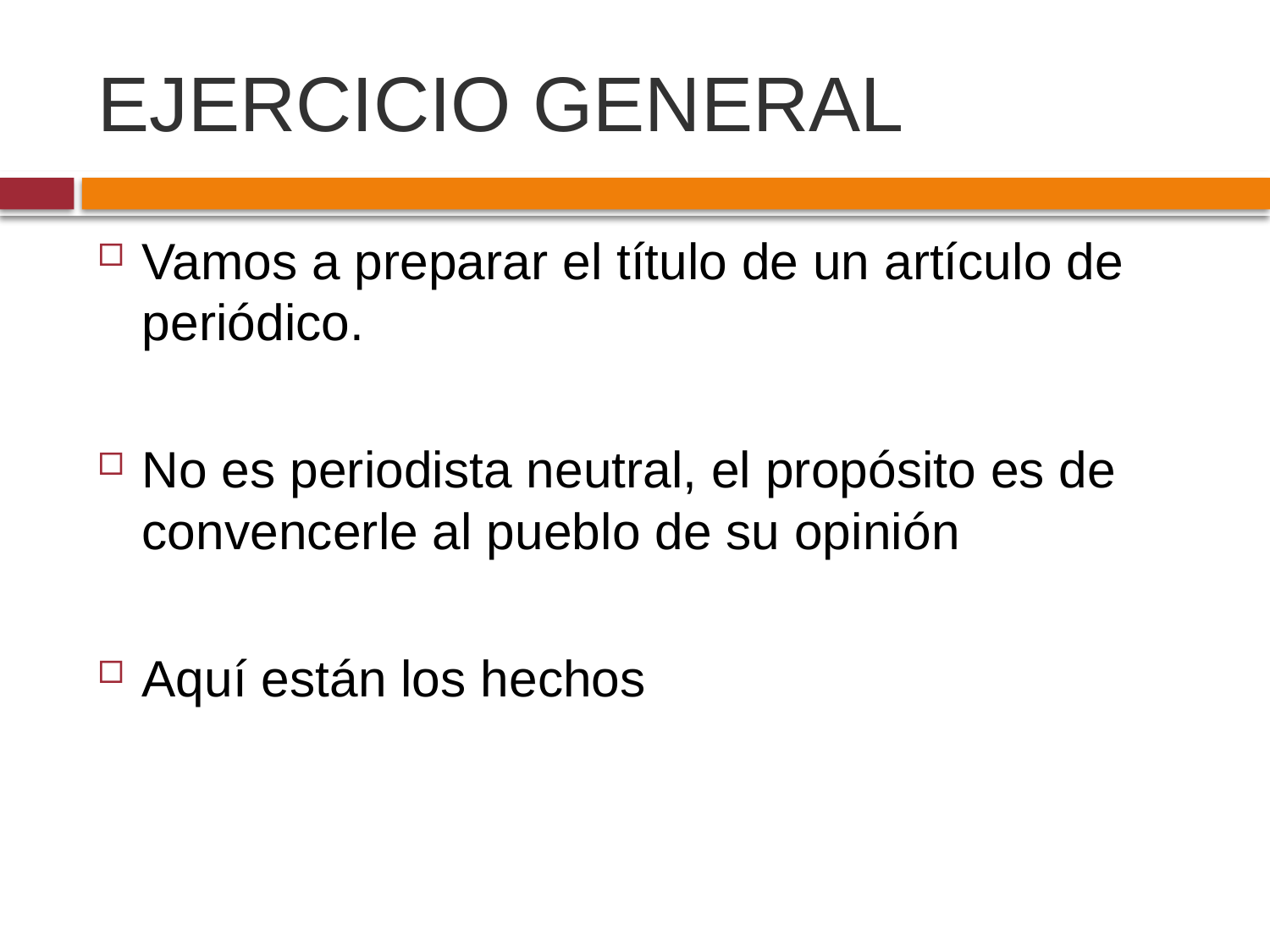

# EJERCICIO GENERAL
Vamos a preparar el título de un artículo de periódico.

No es periodista neutral, el propósito es de convencerle al pueblo de su opinión

Aquí están los hechos